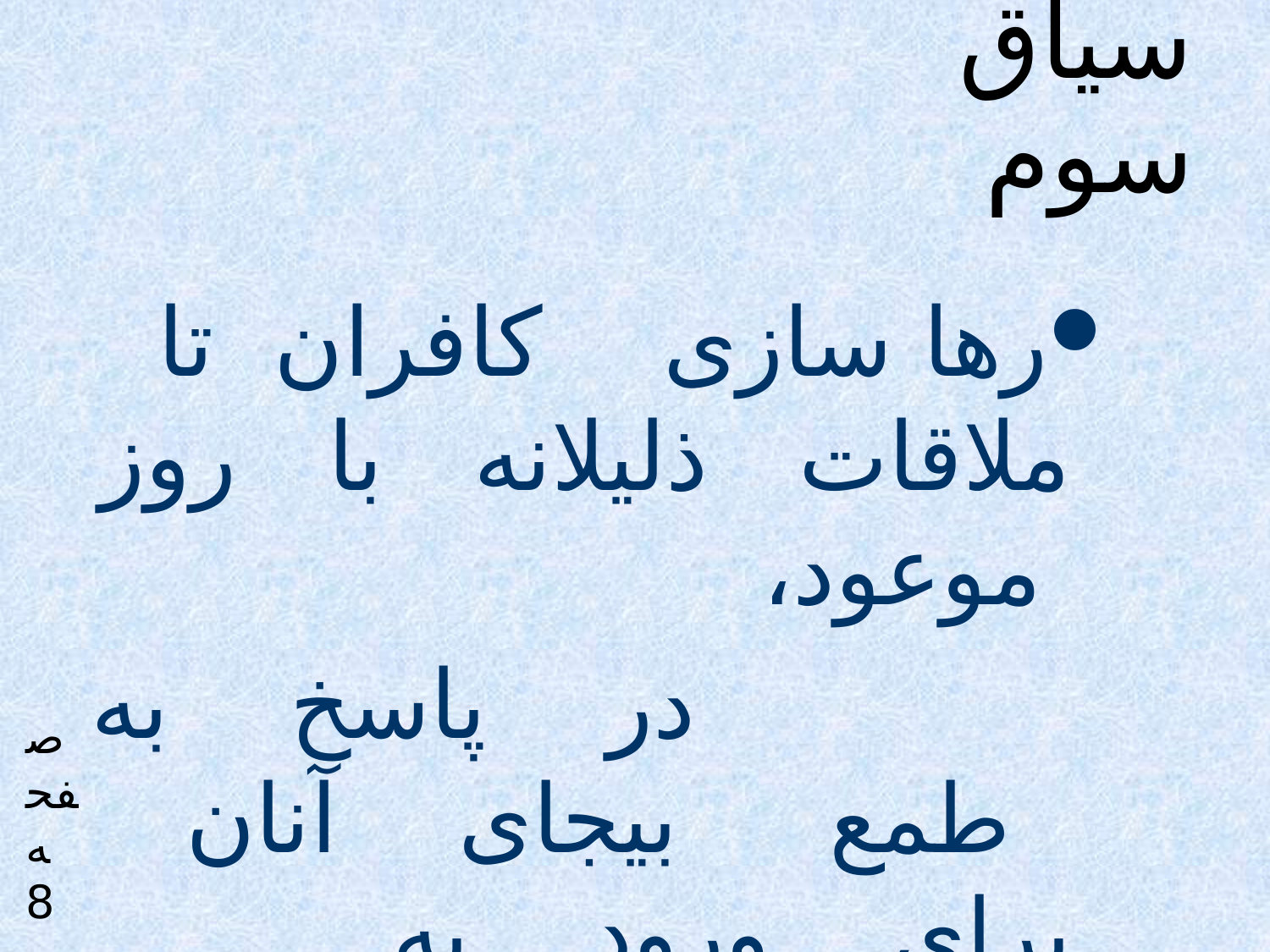

# جهت هدایتی سیاق سوم
رها سازی    کافران  تا   ملاقات   ذلیلانه   با   روز   موعود،
              در    پاسخ    به    طمع     بیجای    آنان    برای    ورود    به    بهشت
 آنهانمازگزاران واقعی نیستند و باز هم طمع دارند که به بهشت  داخل شوند. هرگز!
                      رهایشان کن  تا  ذلیلانه  با  روز موعود  مواجه شوند.
صفحه 8